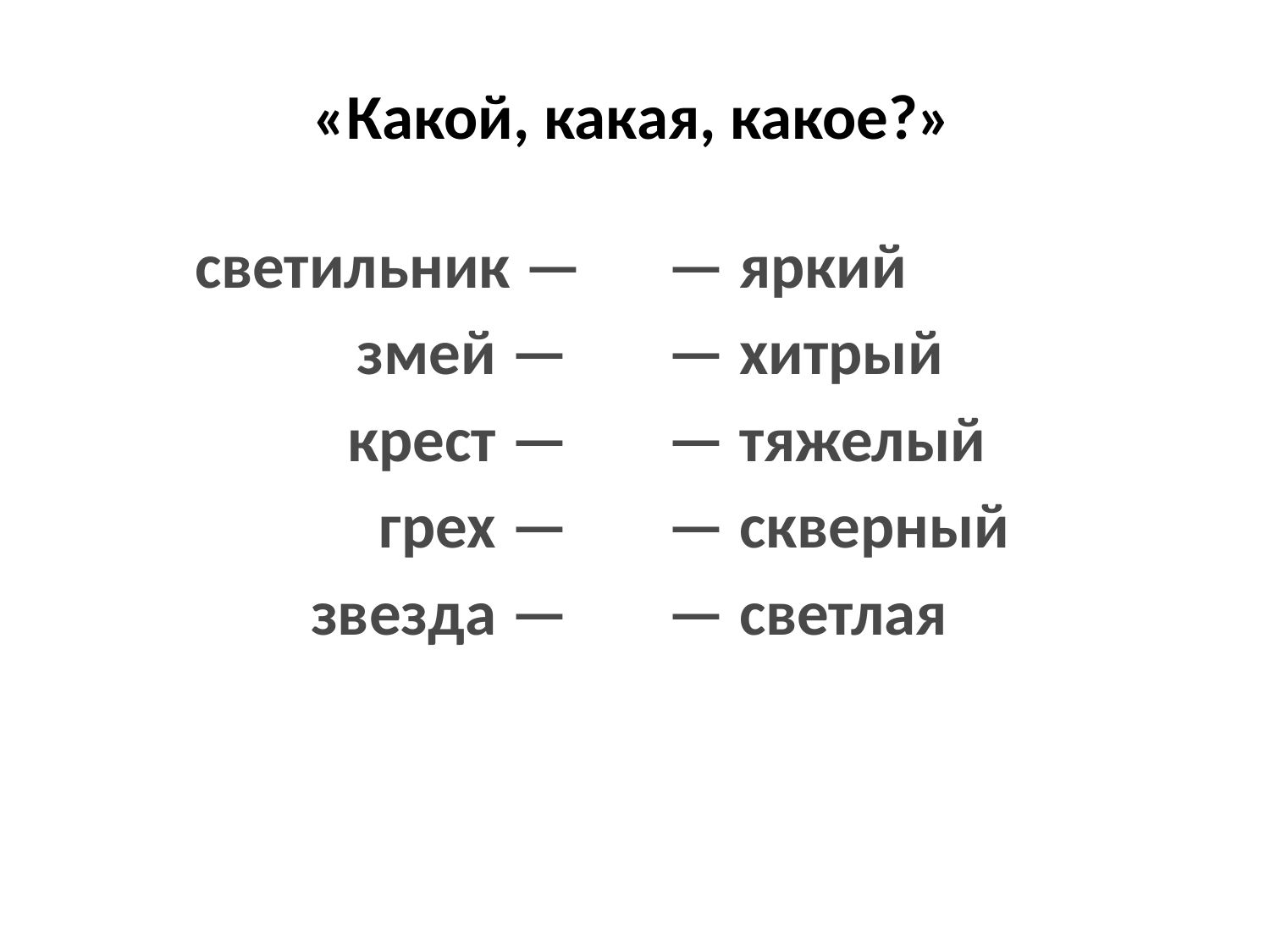

«Какой, какая, какое?»
светильник —
змей —
крест —
грех —
звезда —
— яркий
— хитрый
— тяжелый
— скверный
— светлая